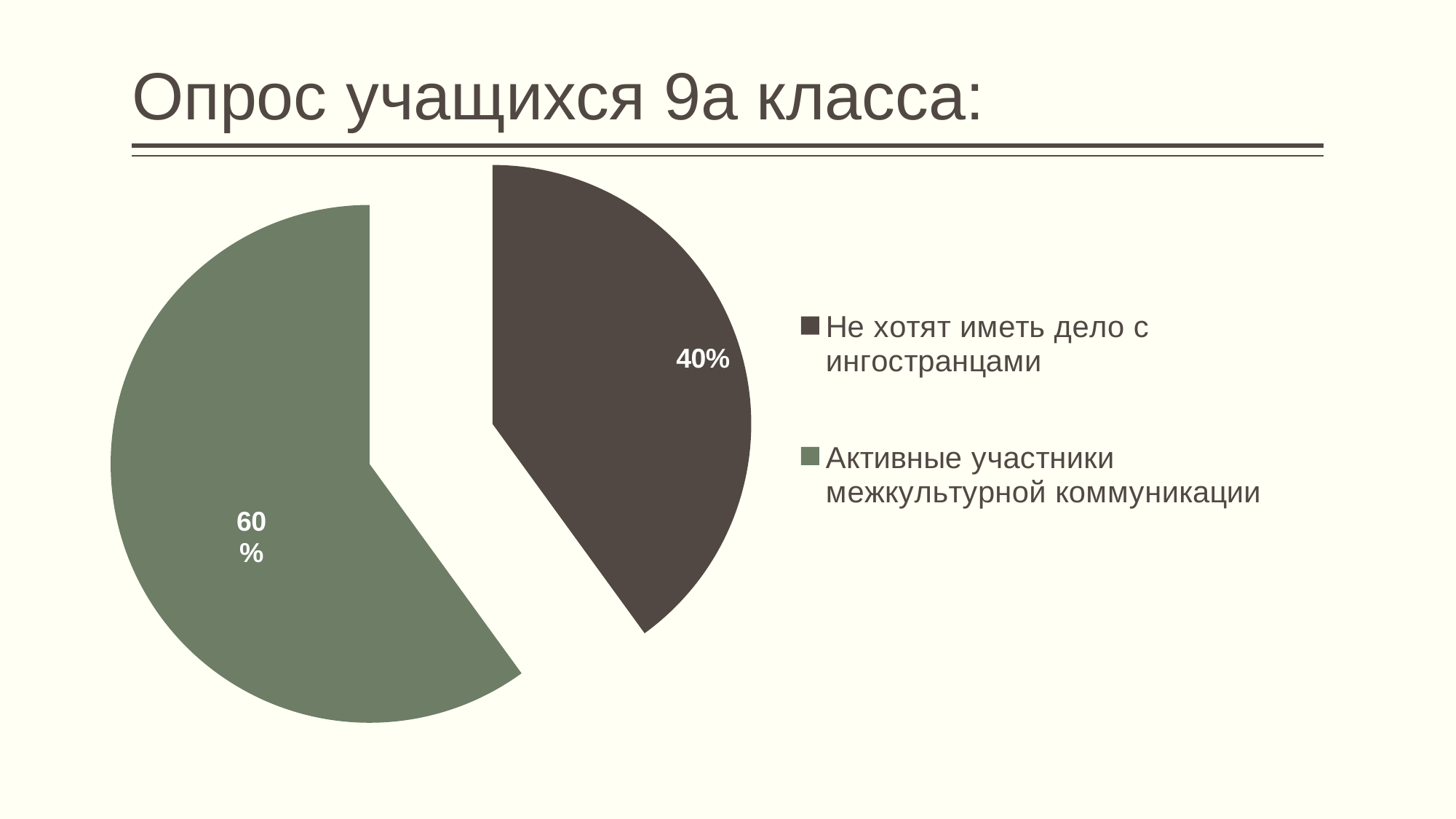

# Опрос учащихся 9а класса:

### Chart

| Category | Столбец1 |
|---|---|
| Не хотят иметь дело с ингостранцами | 6.0 |
| Активные участники межкультурной коммуникации | 9.0 |